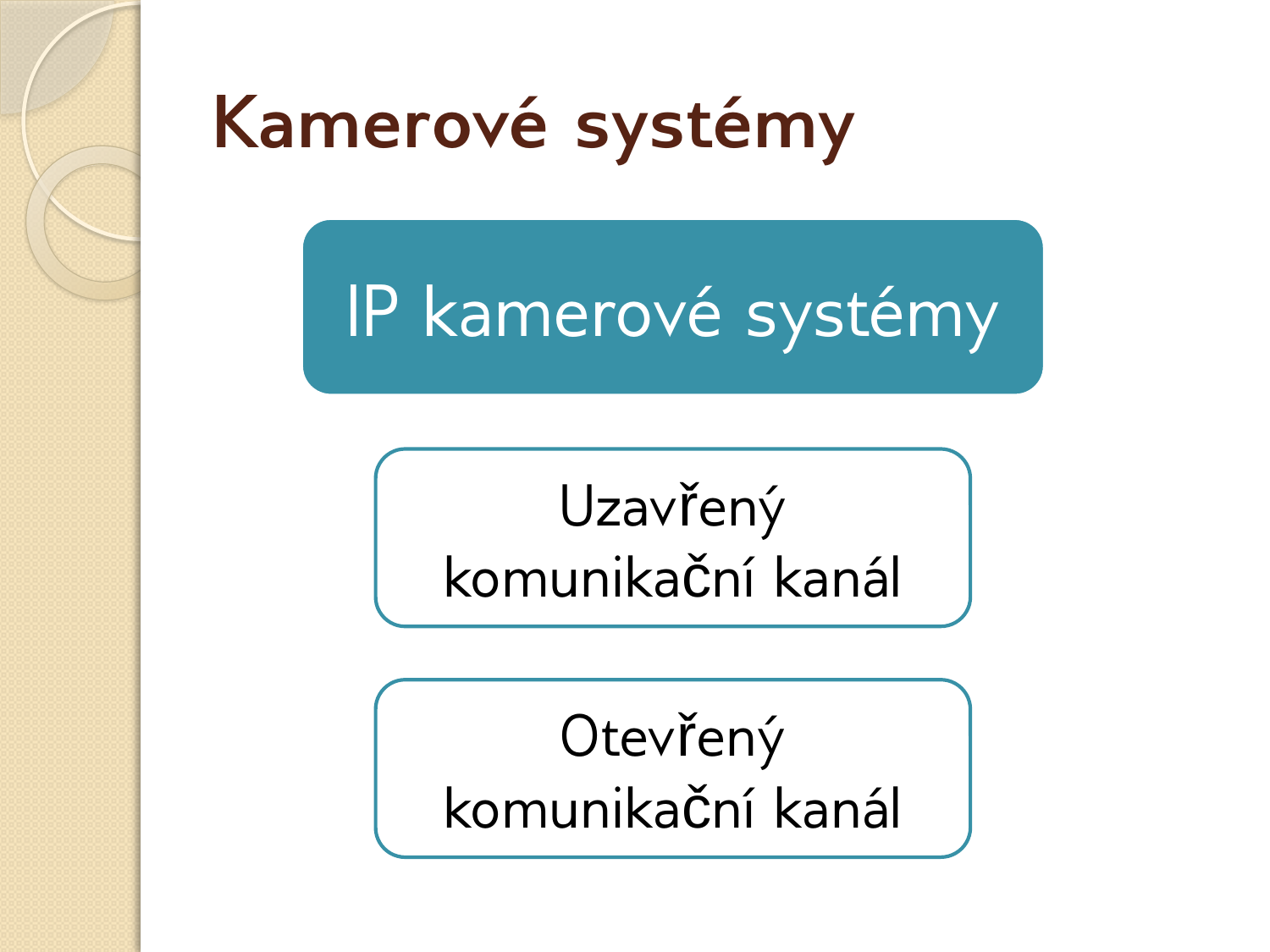

# Kamerové systémy
IP kamerové systémy
Uzavřený komunikační kanál
Otevřený komunikační kanál